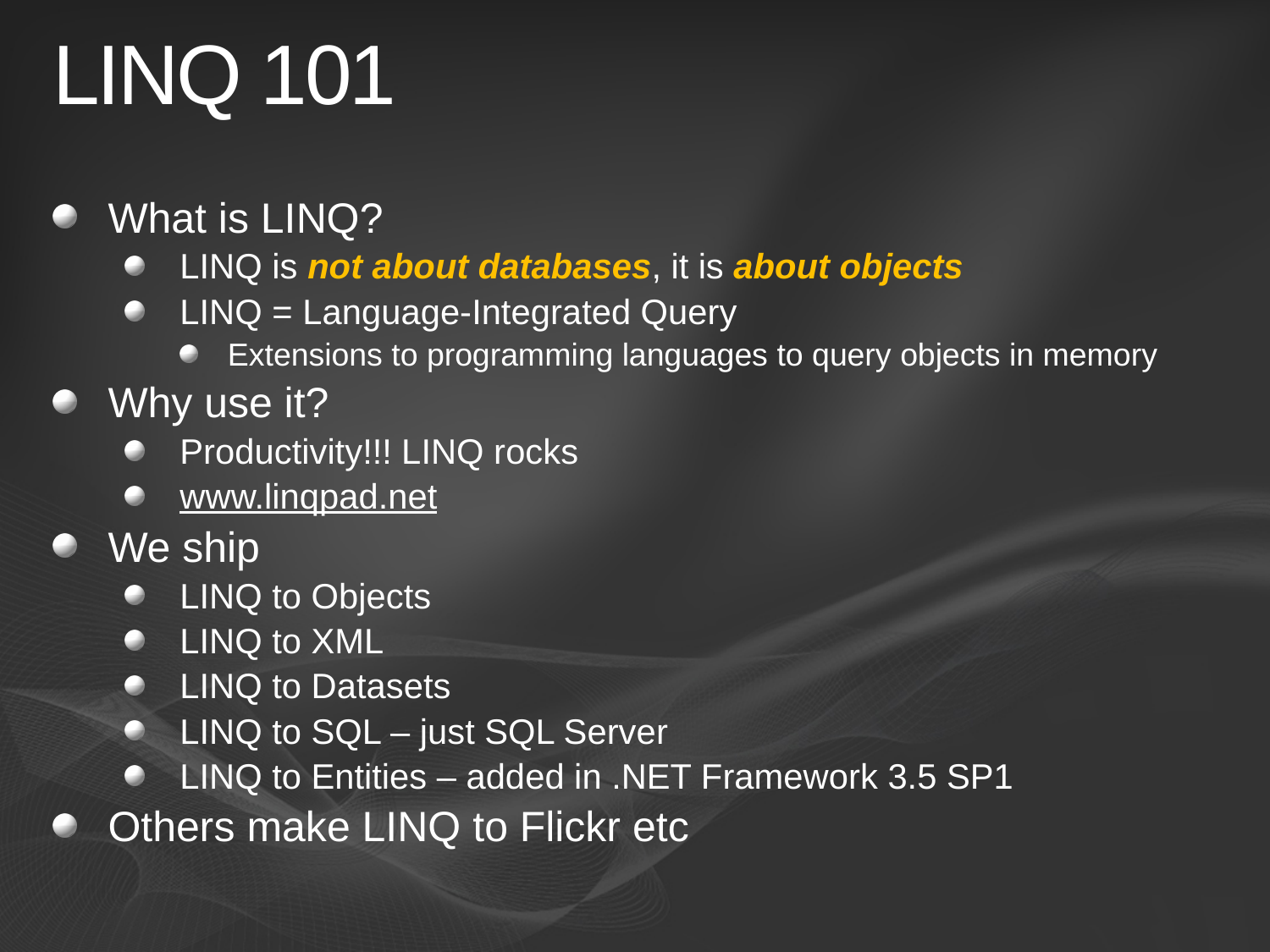

# LINQ 101
What is LINQ?
LINQ is not about databases, it is about objects
LINQ = Language-Integrated Query
Extensions to programming languages to query objects in memory
Why use it?
Productivity!!! LINQ rocks
www.linqpad.net
We ship
LINQ to Objects
LINQ to XML
LINQ to Datasets
LINQ to SQL – just SQL Server
LINQ to Entities – added in .NET Framework 3.5 SP1
Others make LINQ to Flickr etc